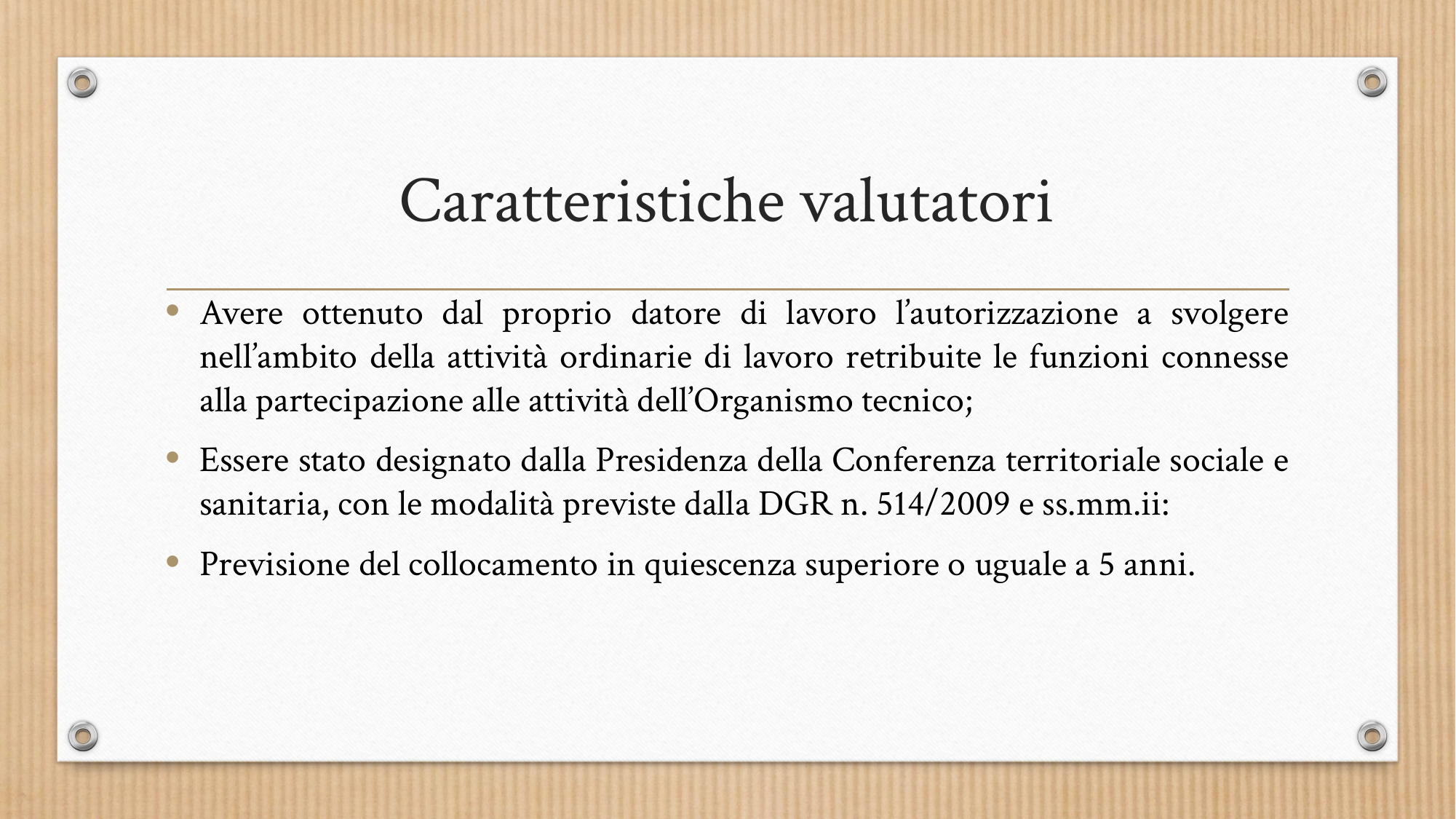

# Caratteristiche valutatori
Avere ottenuto dal proprio datore di lavoro l’autorizzazione a svolgere nell’ambito della attività ordinarie di lavoro retribuite le funzioni connesse alla partecipazione alle attività dell’Organismo tecnico;
Essere stato designato dalla Presidenza della Conferenza territoriale sociale e sanitaria, con le modalità previste dalla DGR n. 514/2009 e ss.mm.ii:
Previsione del collocamento in quiescenza superiore o uguale a 5 anni.